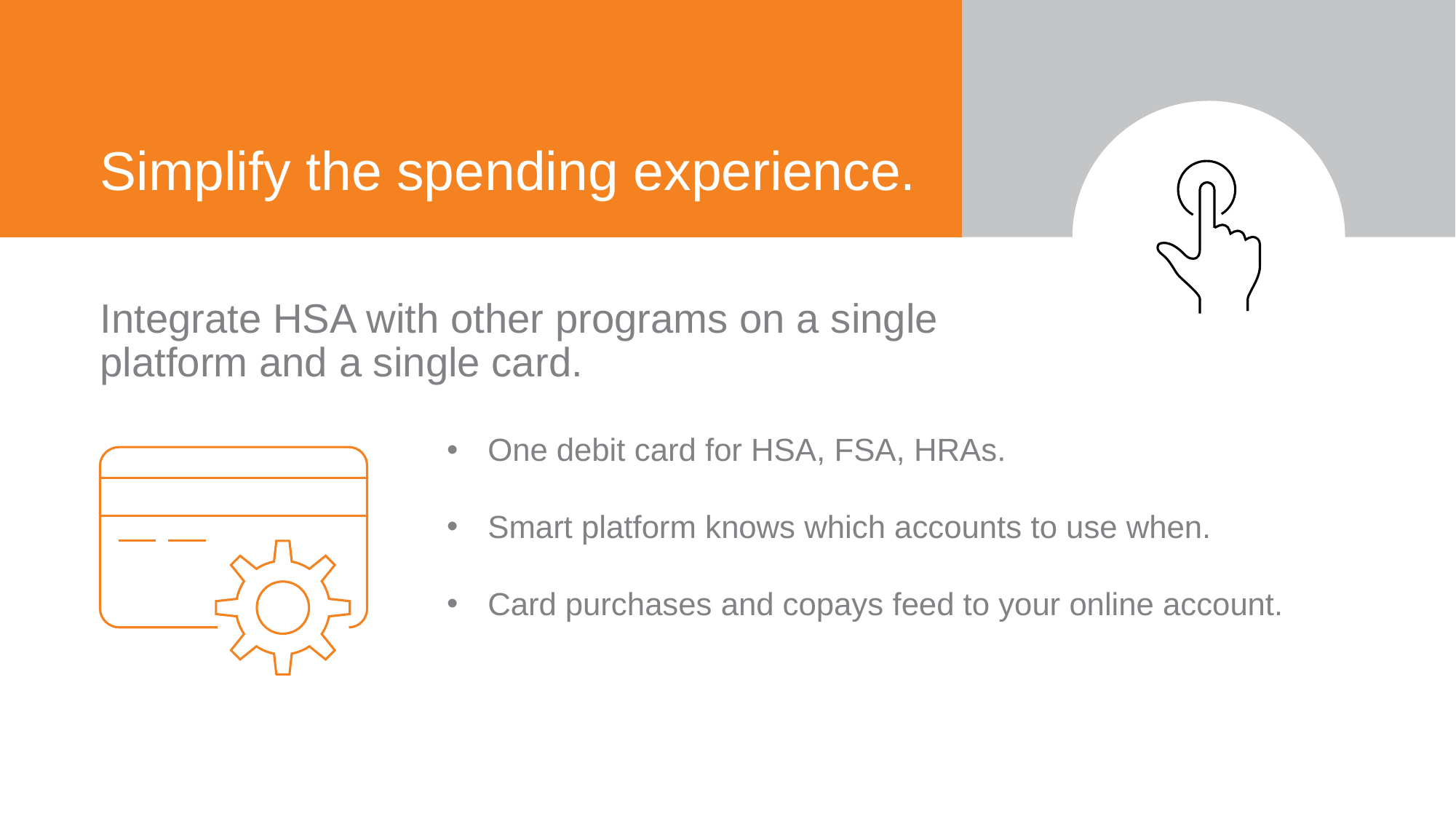

# Simplify the spending experience.

Integrate HSA with other programs on a single platform and a single card.
One debit card for HSA, FSA, HRAs.
Smart platform knows which accounts to use when.
Card purchases and copays feed to your online account.